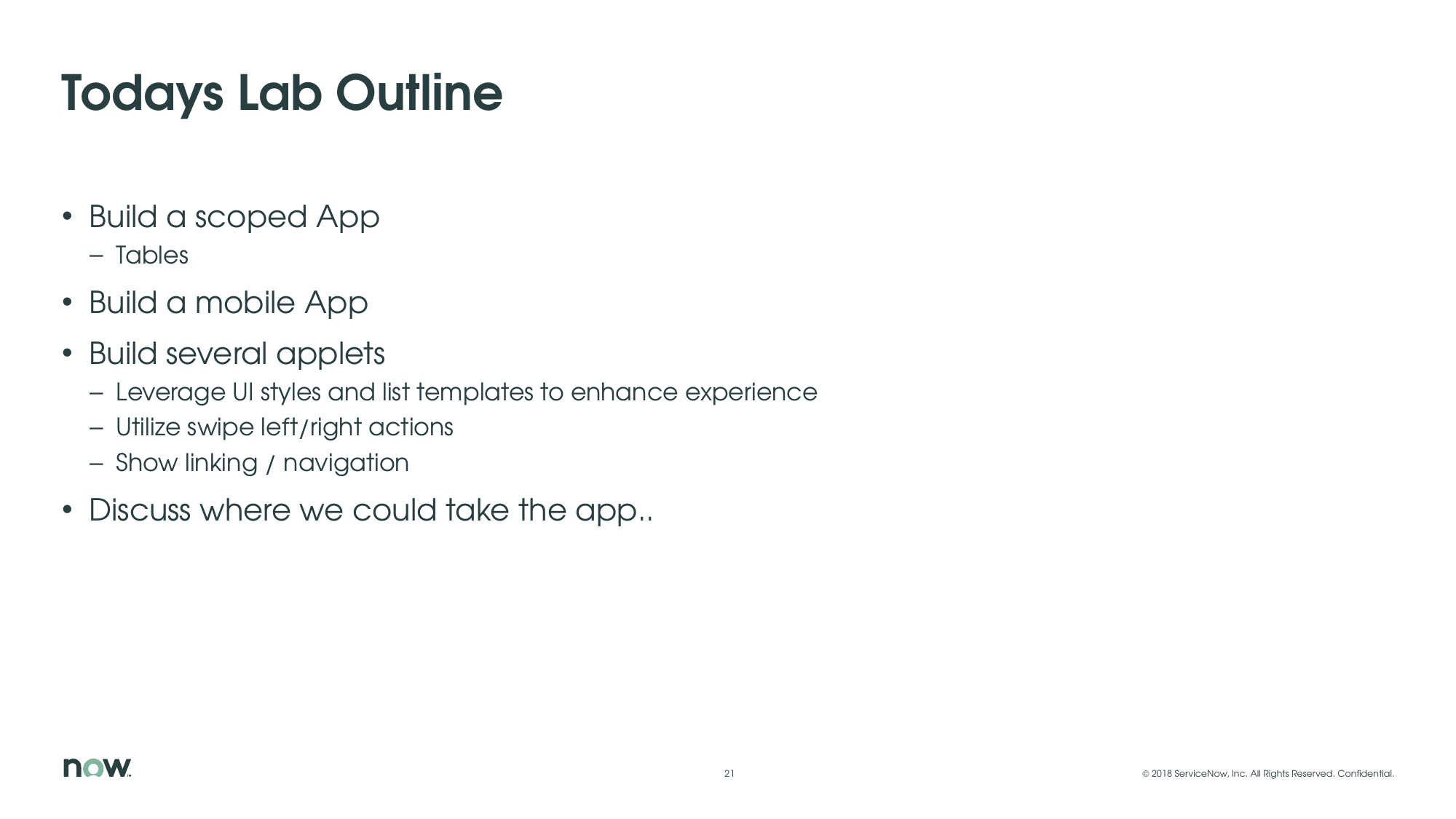

# Todays Lab Outline
Build a scoped App
Tables
Build a mobile App
Build several applets
Leverage UI styles and list templates to enhance experience
Utilize swipe left/right actions
Show linking / navigation
Discuss where we could take the app..